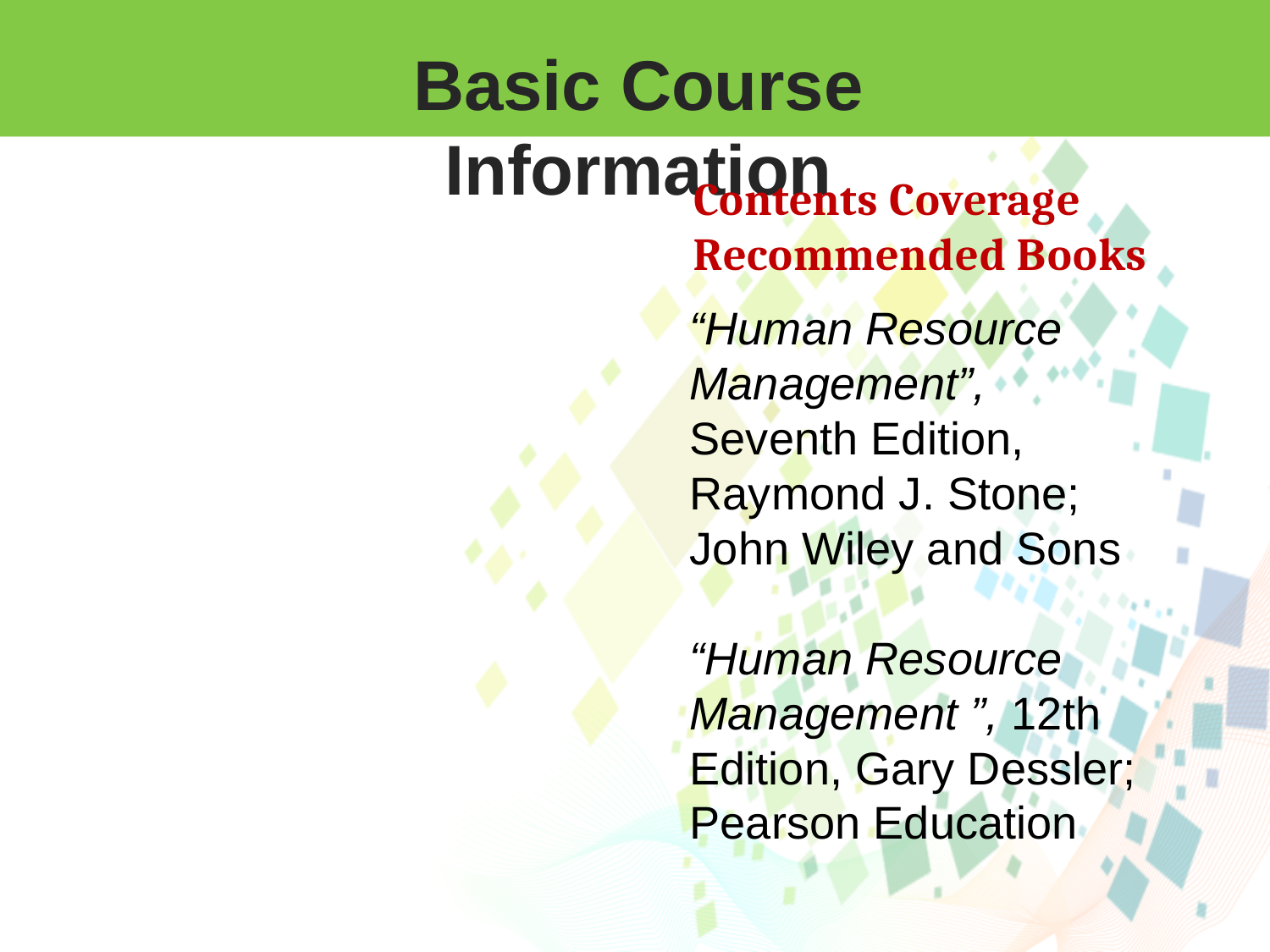

Basic Course Information
Contents Coverage
Recommended Books
“Human Resource Management”, Seventh Edition, Raymond J. Stone; John Wiley and Sons

“Human Resource Management ”, 12th Edition, Gary Dessler; Pearson Education